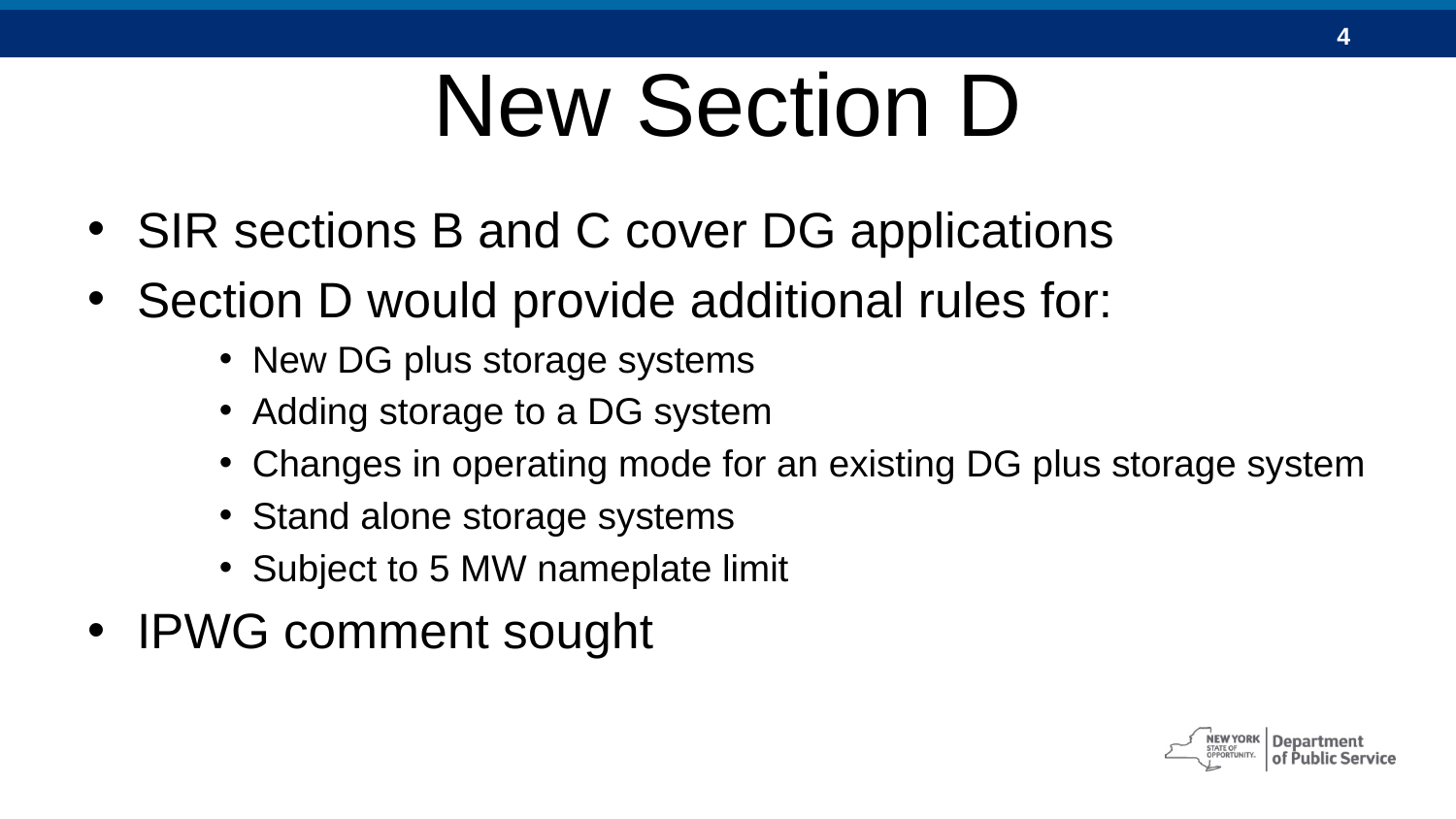

# New Section D
SIR sections B and C cover DG applications
Section D would provide additional rules for:
New DG plus storage systems
Adding storage to a DG system
Changes in operating mode for an existing DG plus storage system
Stand alone storage systems
Subject to 5 MW nameplate limit
IPWG comment sought